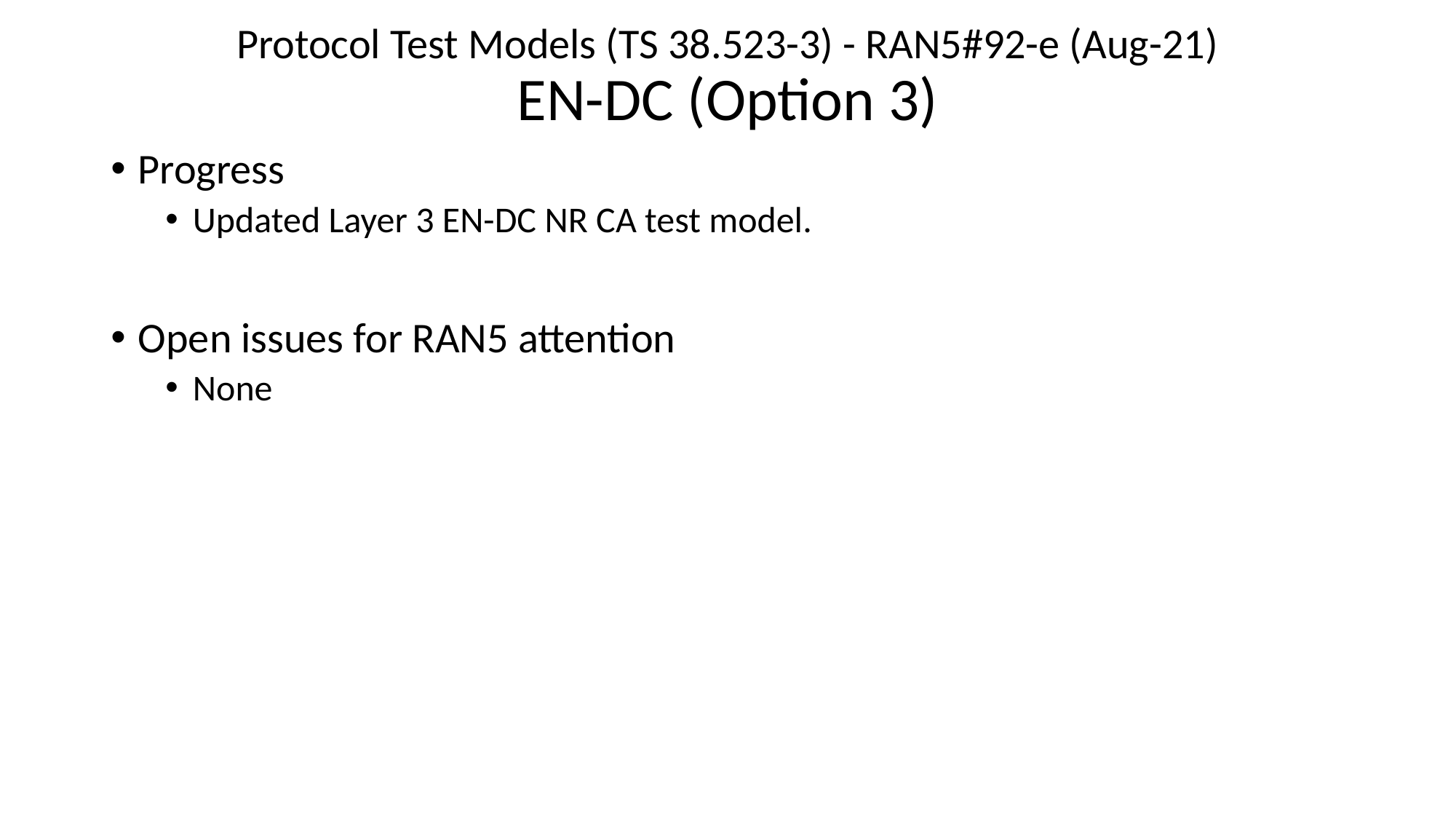

# Protocol Test Models (TS 38.523-3) - RAN5#92-e (Aug-21) EN-DC (Option 3)
Progress
Updated Layer 3 EN-DC NR CA test model.

Open issues for RAN5 attention
None